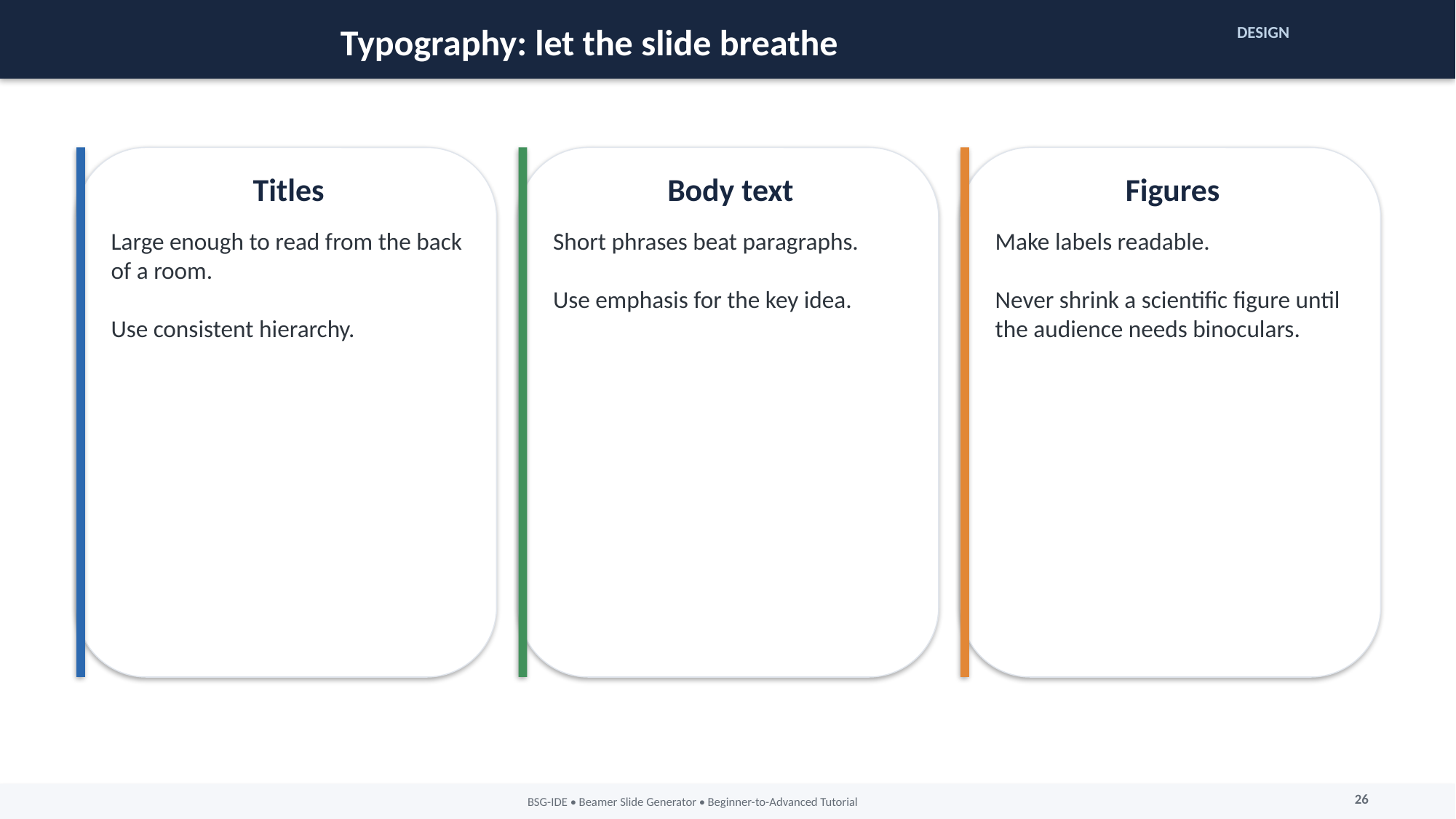

Typography: let the slide breathe
DESIGN

Titles
Body text
Figures
Large enough to read from the back of a room.
Use consistent hierarchy.
Short phrases beat paragraphs.
Use emphasis for the key idea.
Make labels readable.
Never shrink a scientific figure until the audience needs binoculars.

26
BSG-IDE • Beamer Slide Generator • Beginner-to-Advanced Tutorial